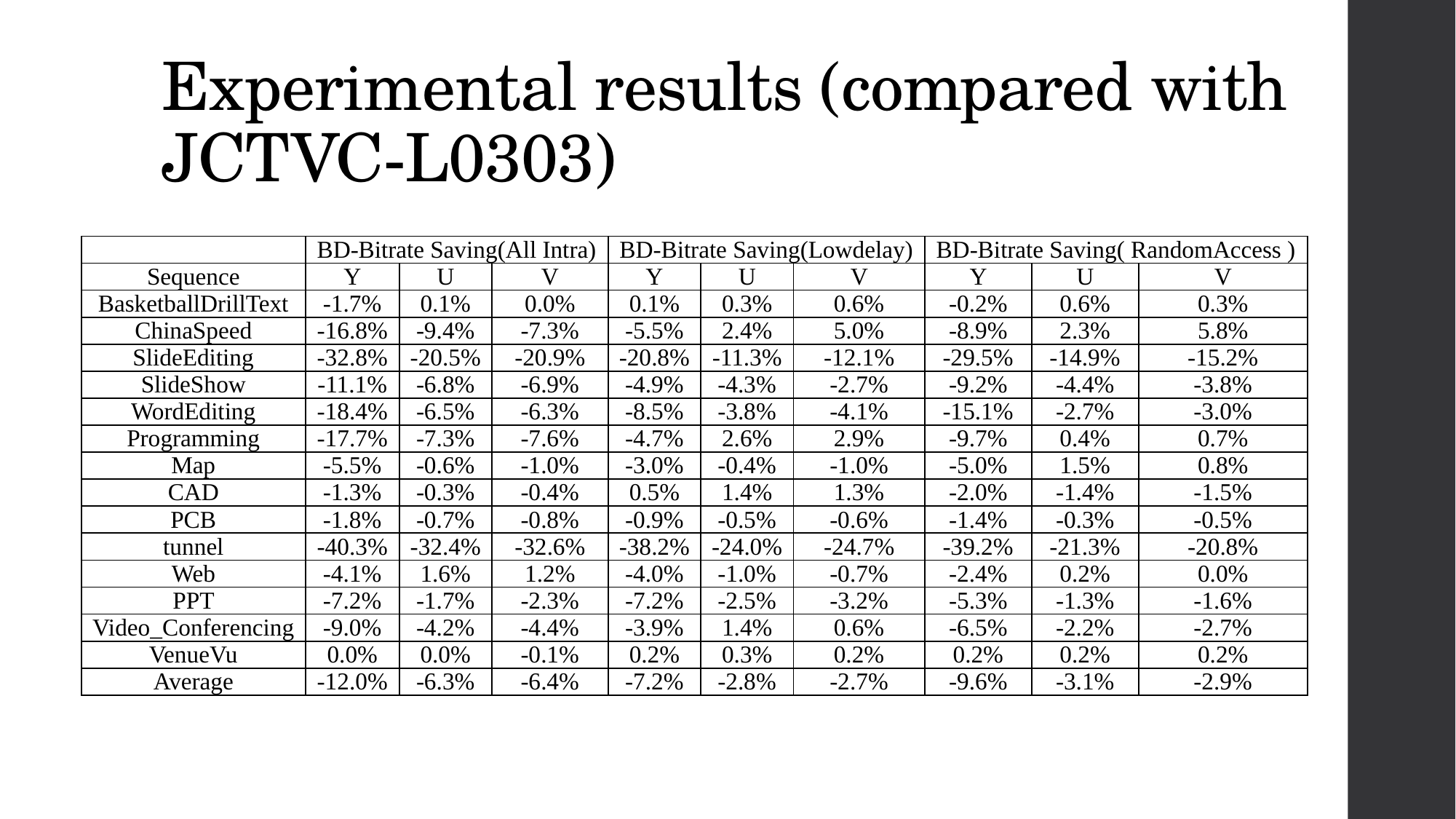

# Experimental results (compared with JCTVC-L0303)
|  | BD-Bitrate Saving(All Intra) |  |  | BD-Bitrate Saving(Lowdelay) |  |  | BD-Bitrate Saving( RandomAccess ) |  |  |
| --- | --- | --- | --- | --- | --- | --- | --- | --- | --- |
| Sequence | Y | U | V | Y | U | V | Y | U | V |
| BasketballDrillText | -1.7% | 0.1% | 0.0% | 0.1% | 0.3% | 0.6% | -0.2% | 0.6% | 0.3% |
| ChinaSpeed | -16.8% | -9.4% | -7.3% | -5.5% | 2.4% | 5.0% | -8.9% | 2.3% | 5.8% |
| SlideEditing | -32.8% | -20.5% | -20.9% | -20.8% | -11.3% | -12.1% | -29.5% | -14.9% | -15.2% |
| SlideShow | -11.1% | -6.8% | -6.9% | -4.9% | -4.3% | -2.7% | -9.2% | -4.4% | -3.8% |
| WordEditing | -18.4% | -6.5% | -6.3% | -8.5% | -3.8% | -4.1% | -15.1% | -2.7% | -3.0% |
| Programming | -17.7% | -7.3% | -7.6% | -4.7% | 2.6% | 2.9% | -9.7% | 0.4% | 0.7% |
| Map | -5.5% | -0.6% | -1.0% | -3.0% | -0.4% | -1.0% | -5.0% | 1.5% | 0.8% |
| CAD | -1.3% | -0.3% | -0.4% | 0.5% | 1.4% | 1.3% | -2.0% | -1.4% | -1.5% |
| PCB | -1.8% | -0.7% | -0.8% | -0.9% | -0.5% | -0.6% | -1.4% | -0.3% | -0.5% |
| tunnel | -40.3% | -32.4% | -32.6% | -38.2% | -24.0% | -24.7% | -39.2% | -21.3% | -20.8% |
| Web | -4.1% | 1.6% | 1.2% | -4.0% | -1.0% | -0.7% | -2.4% | 0.2% | 0.0% |
| PPT | -7.2% | -1.7% | -2.3% | -7.2% | -2.5% | -3.2% | -5.3% | -1.3% | -1.6% |
| Video\_Conferencing | -9.0% | -4.2% | -4.4% | -3.9% | 1.4% | 0.6% | -6.5% | -2.2% | -2.7% |
| VenueVu | 0.0% | 0.0% | -0.1% | 0.2% | 0.3% | 0.2% | 0.2% | 0.2% | 0.2% |
| Average | -12.0% | -6.3% | -6.4% | -7.2% | -2.8% | -2.7% | -9.6% | -3.1% | -2.9% |